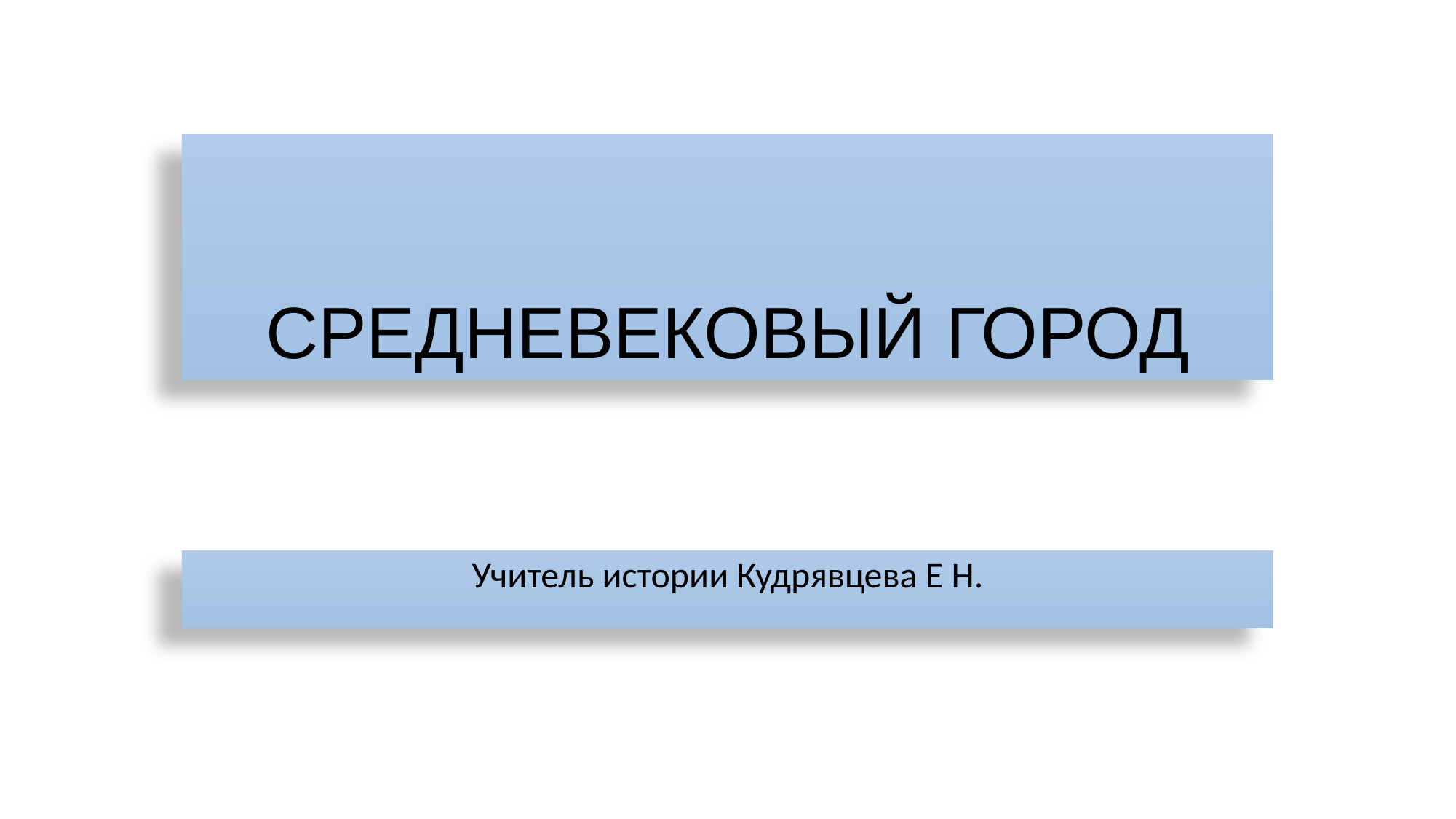

# СРЕДНЕВЕКОВЫЙ ГОРОД
Учитель истории Кудрявцева Е Н.